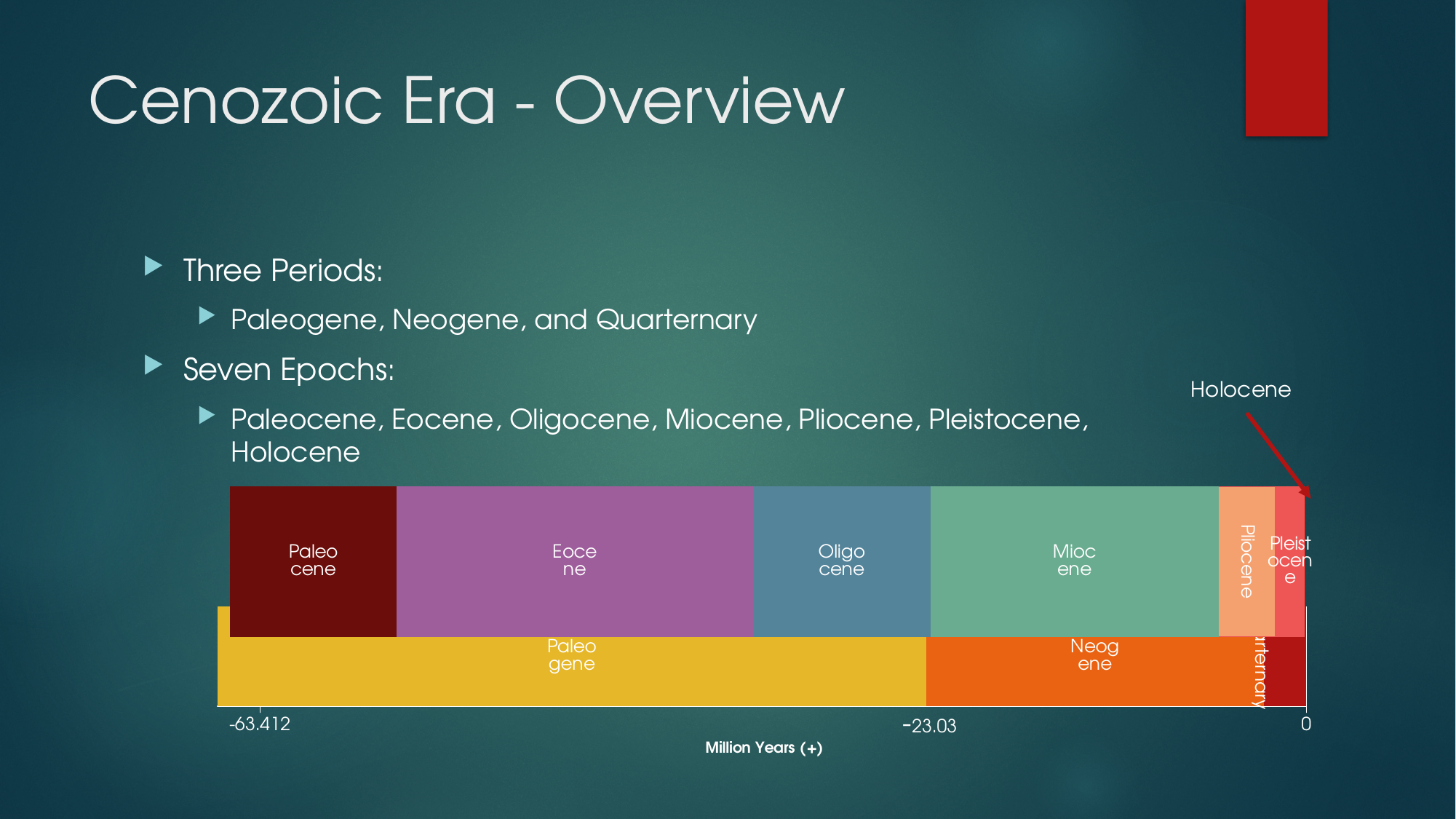

# Cenozoic Era - Overview
Three Periods:
Paleogene, Neogene, and Quarternary
Seven Epochs:
Paleocene, Eocene, Oligocene, Miocene, Pliocene, Pleistocene, Holocene

Holocene

### Chart

| Category | Holocene | Pleistocene | Pliocene | Miocene | Oligocene | Eocene | Paleocene |
|---|---|---|---|---|---|---|---|

### Chart

| Category | Quarternary | Neogene | Paleogene |
|---|---|---|---|
-23.03